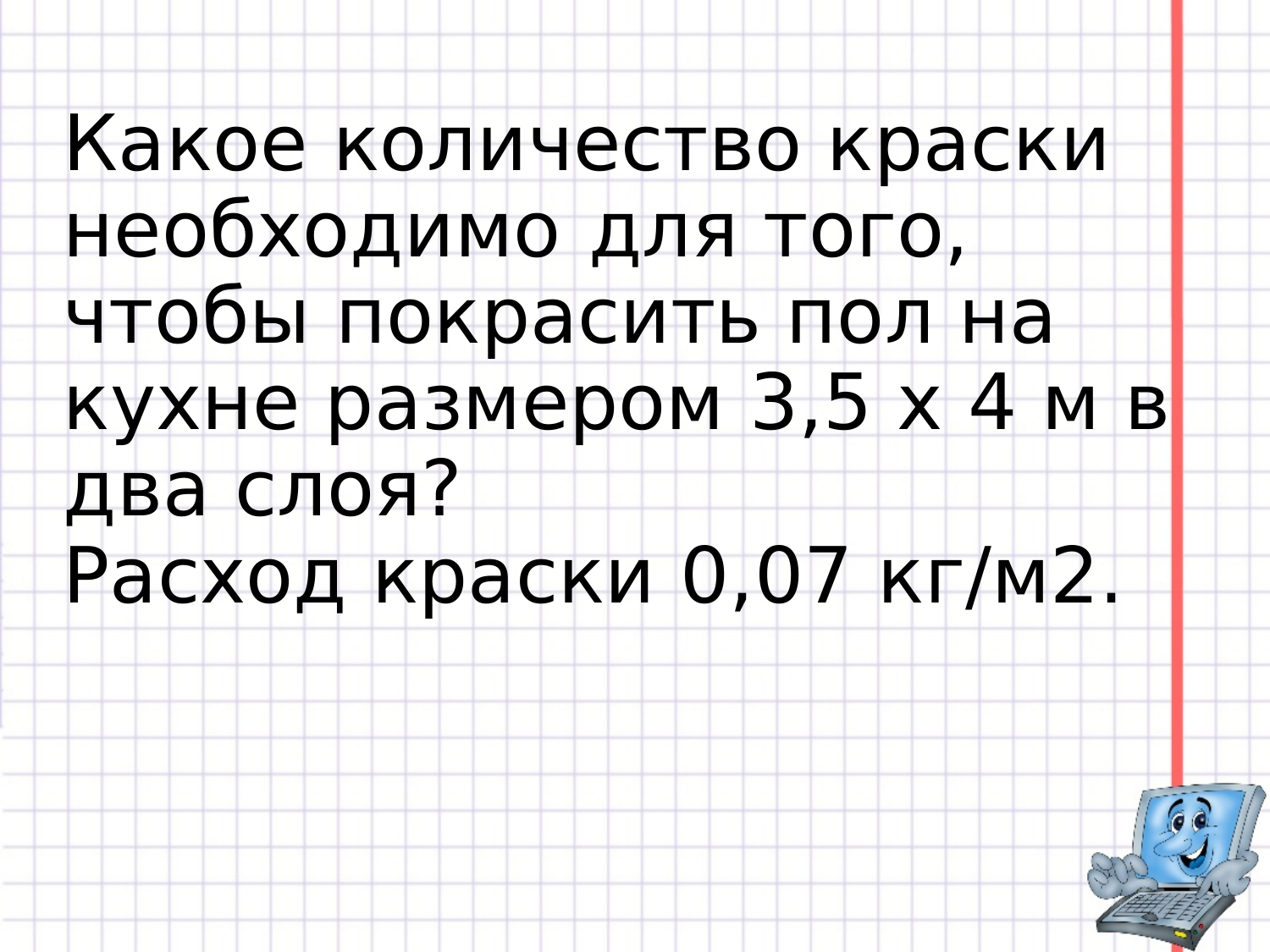

# Какое количество краски необходимо для того, чтобы покрасить пол на кухне размером 3,5 х 4 м в два слоя? Расход краски 0,07 кг/м2.